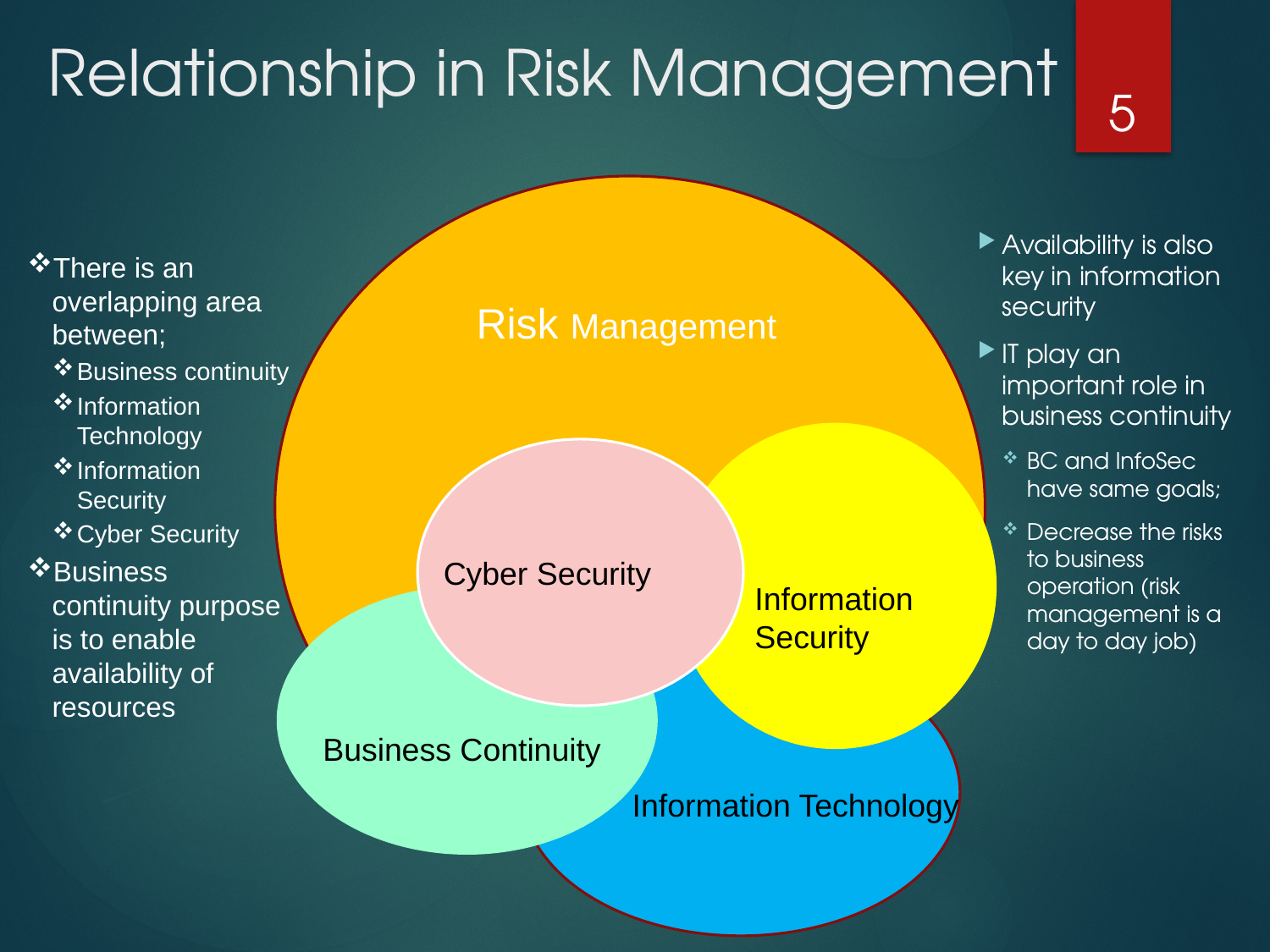

# Relationship in Risk Management
5

Risk Management

Information Security

Business Continuity
Information Technology
Availability is also key in information security
IT play an important role in business continuity
BC and InfoSec have same goals;
Decrease the risks to business operation (risk management is a day to day job)
There is an overlapping area between;
Business continuity
Information Technology
Information Security
Cyber Security
Business continuity purpose is to enable availability of resources

Cyber Security